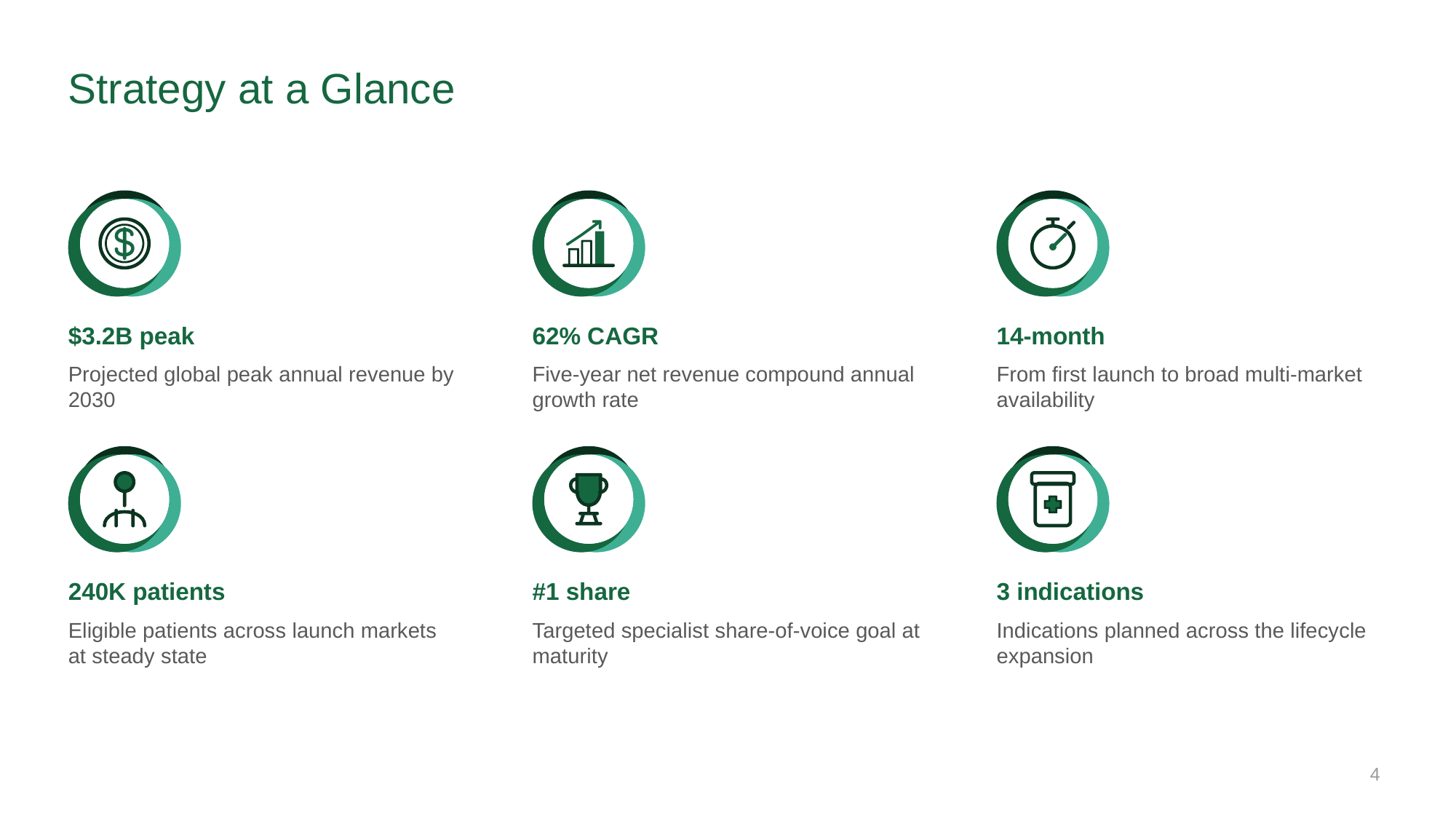

# Strategy at a Glance

$3.2B peak
Projected global peak annual revenue by 2030
62% CAGR
Five-year net revenue compound annual growth rate
14-month
From first launch to broad multi-market availability

240K patients
Eligible patients across launch markets at steady state
#1 share
Targeted specialist share-of-voice goal at maturity
3 indications
Indications planned across the lifecycle expansion
4